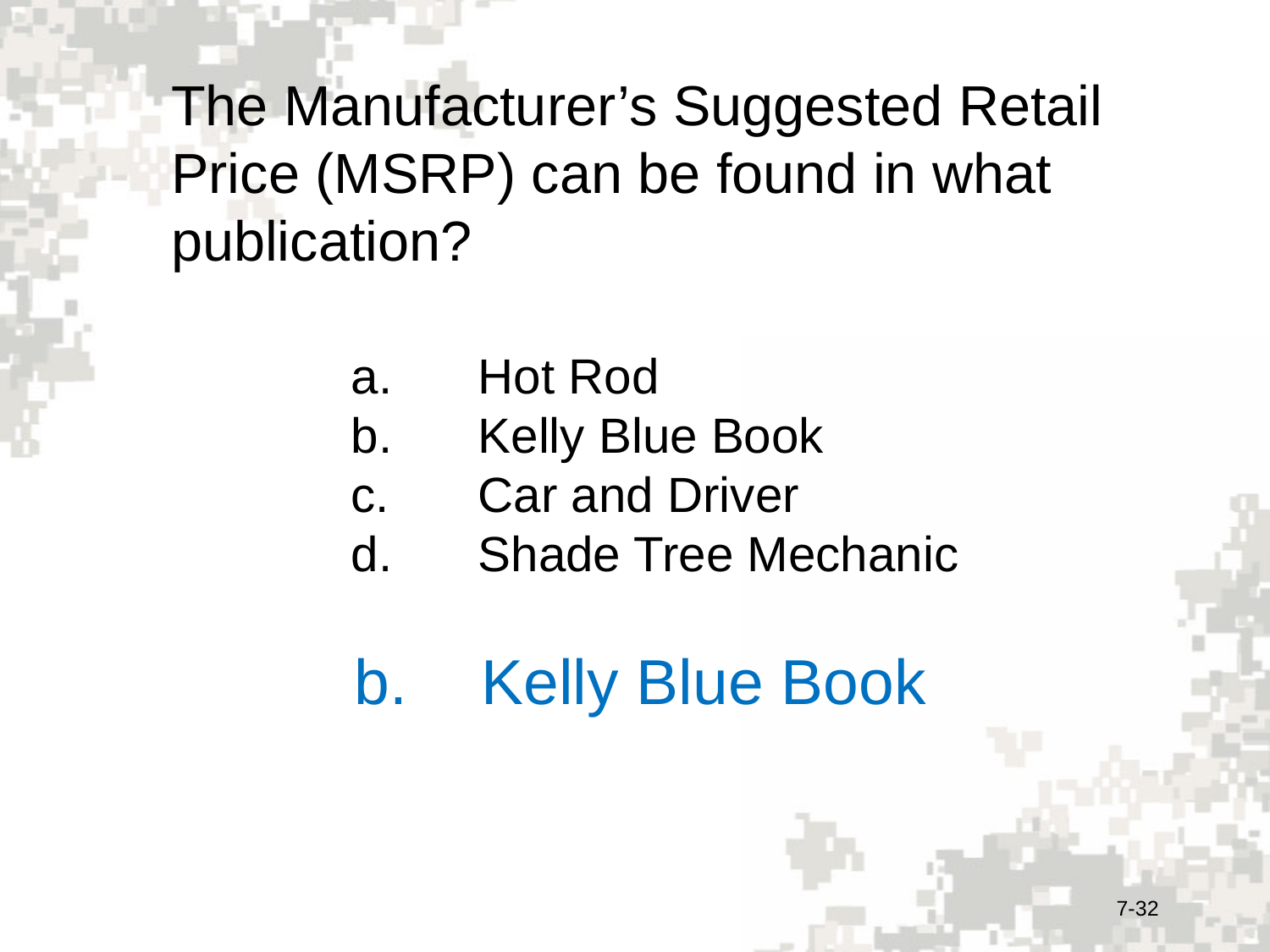

The Manufacturer’s Suggested Retail Price (MSRP) can be found in what publication?
	a.  	Hot Rod
	b.	Kelly Blue Book
	c.	Car and Driver
	d.	Shade Tree Mechanic
b.	Kelly Blue Book
7-32